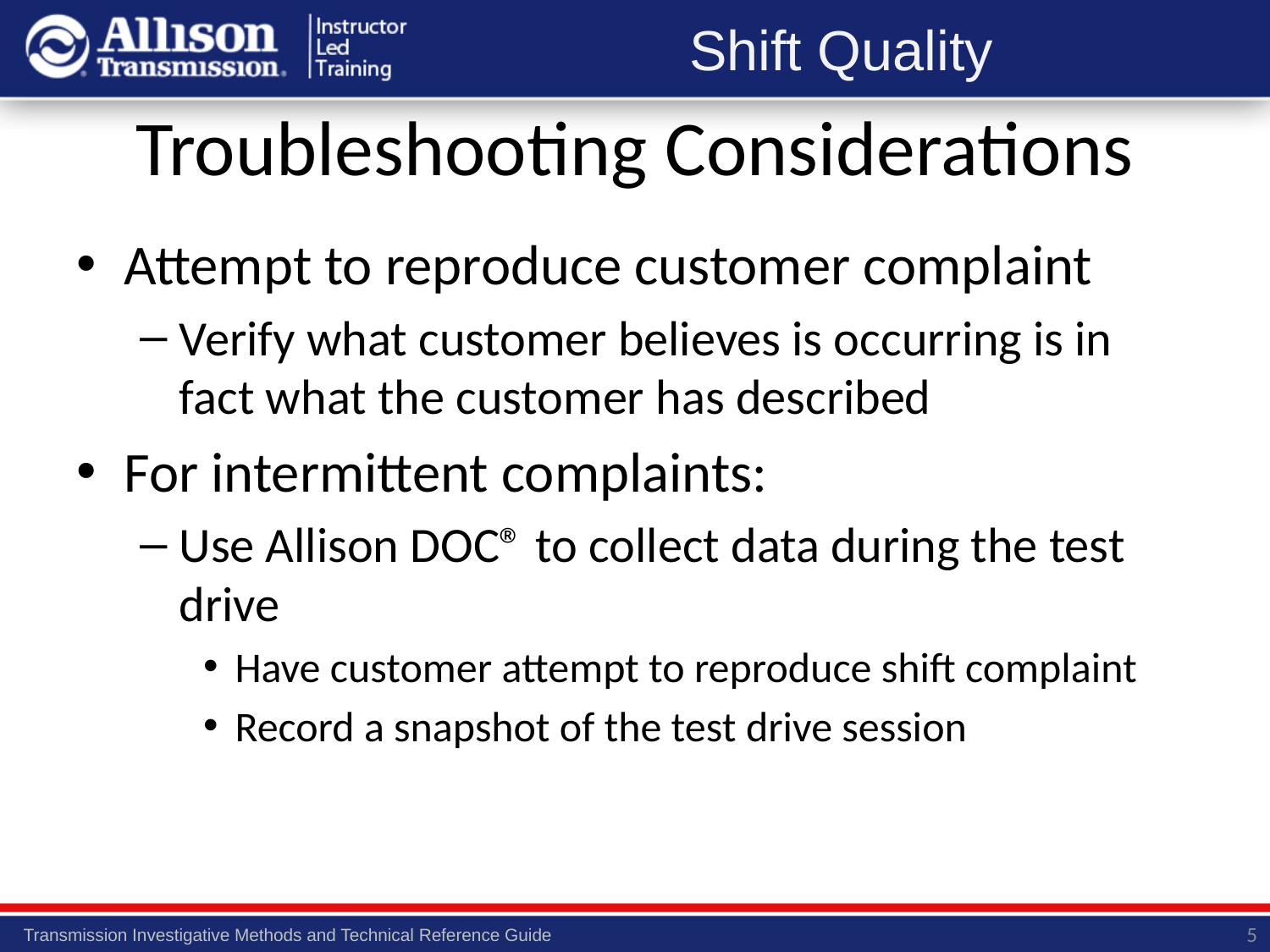

# Troubleshooting Considerations
Attempt to reproduce customer complaint
Verify what customer believes is occurring is in fact what the customer has described
For intermittent complaints:
Use Allison DOC® to collect data during the test drive
Have customer attempt to reproduce shift complaint
Record a snapshot of the test drive session

5